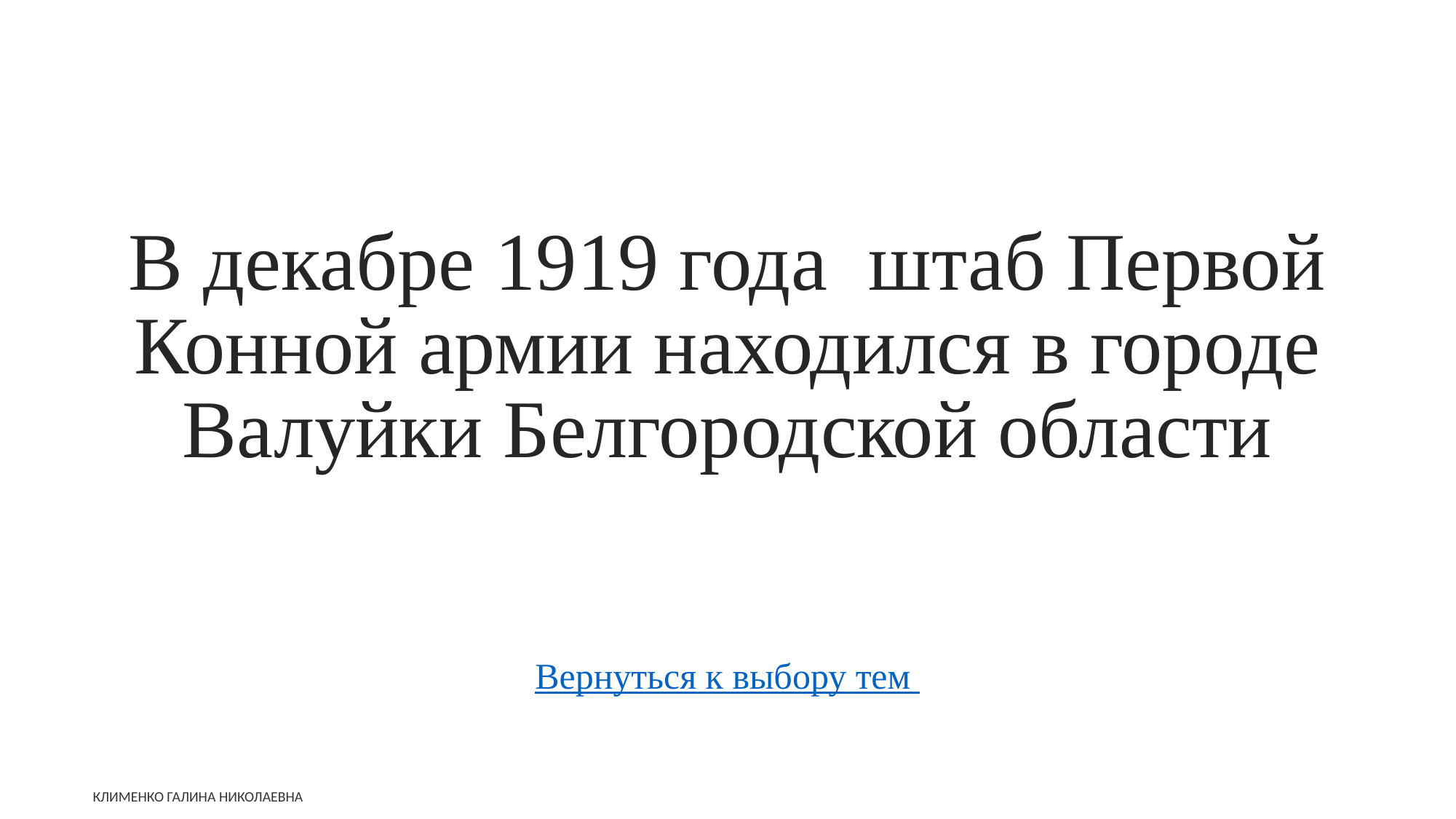

В декабре 1919 года  штаб Первой Конной армии находился в городе Валуйки Белгородской области
Вернуться к выбору тем
Клименко Галина Николаевна